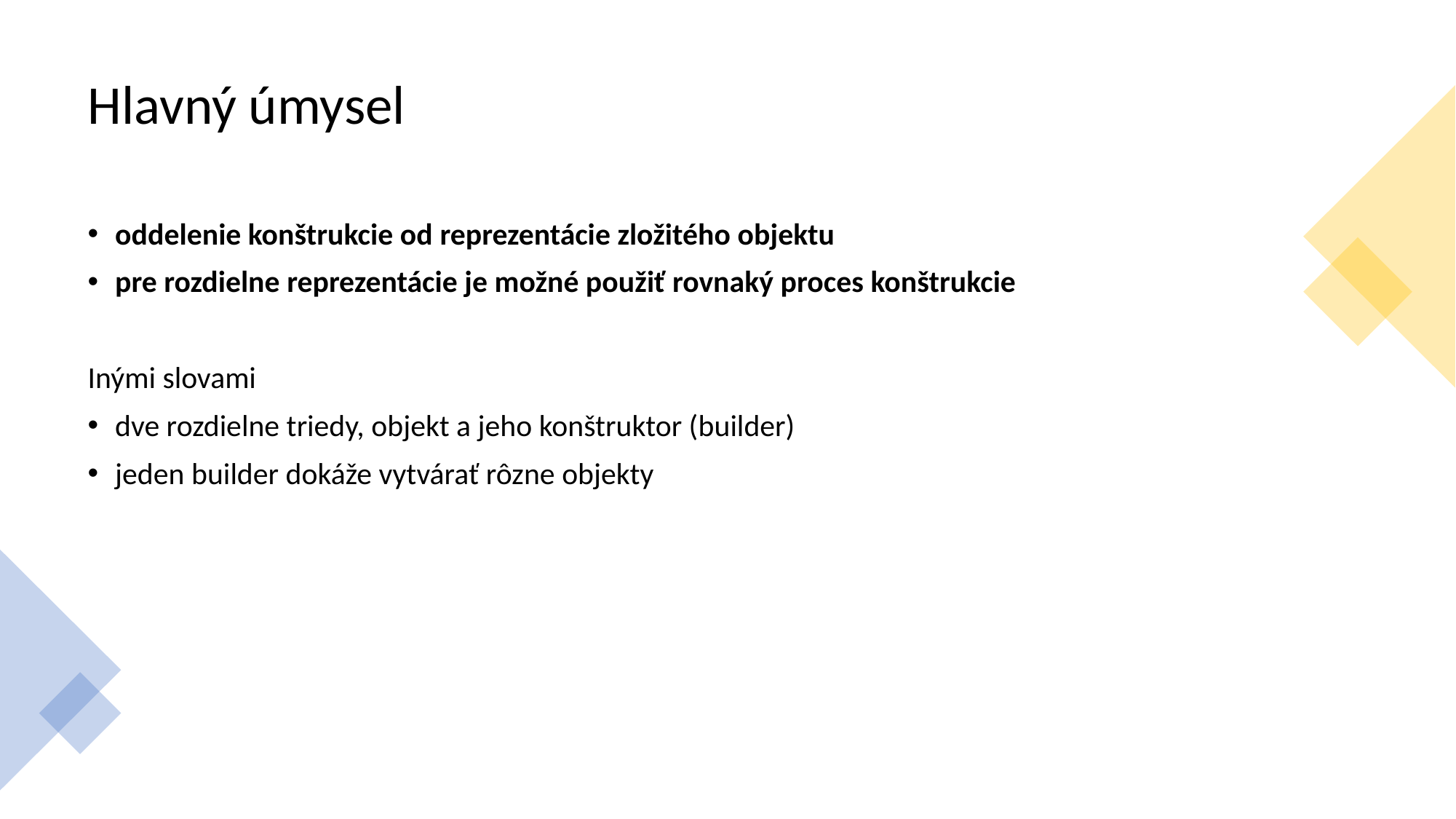

# Hlavný úmysel

oddelenie konštrukcie od reprezentácie zložitého objektu
pre rozdielne reprezentácie je možné použiť rovnaký proces konštrukcie

Inými slovami
dve rozdielne triedy, objekt a jeho konštruktor (builder)
jeden builder dokáže vytvárať rôzne objekty